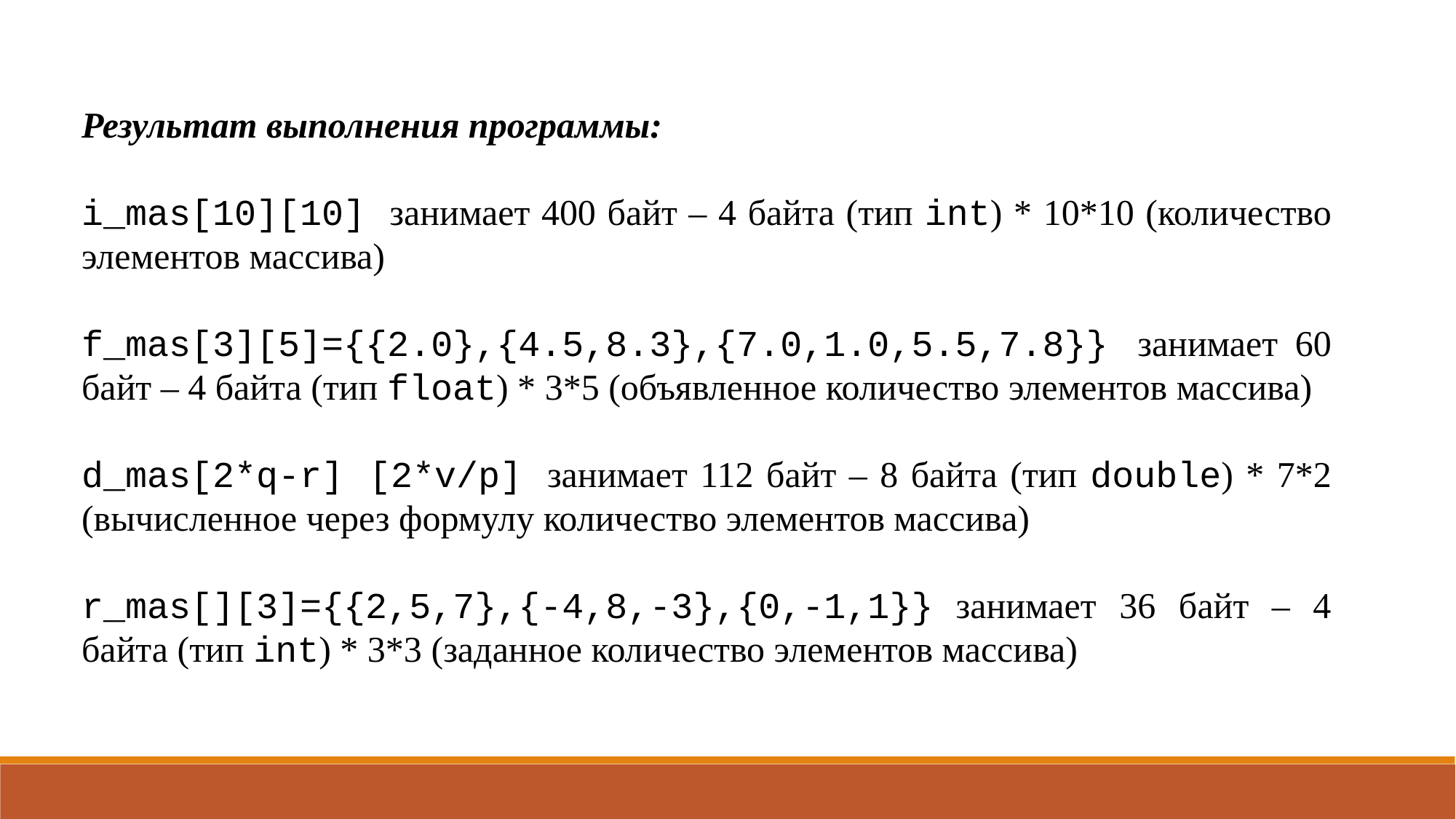

Результат выполнения программы:

i_mas[10][10] занимает 400 байт – 4 байта (тип int) * 10*10 (количество элементов массива)

f_mas[3][5]={{2.0},{4.5,8.3},{7.0,1.0,5.5,7.8}} занимает 60 байт – 4 байта (тип float) * 3*5 (объявленное количество элементов массива)

d_mas[2*q-r] [2*v/p] занимает 112 байт – 8 байта (тип double) * 7*2 (вычисленное через формулу количество элементов массива)

r_mas[][3]={{2,5,7},{-4,8,-3},{0,-1,1}} занимает 36 байт – 4 байта (тип int) * 3*3 (заданное количество элементов массива)